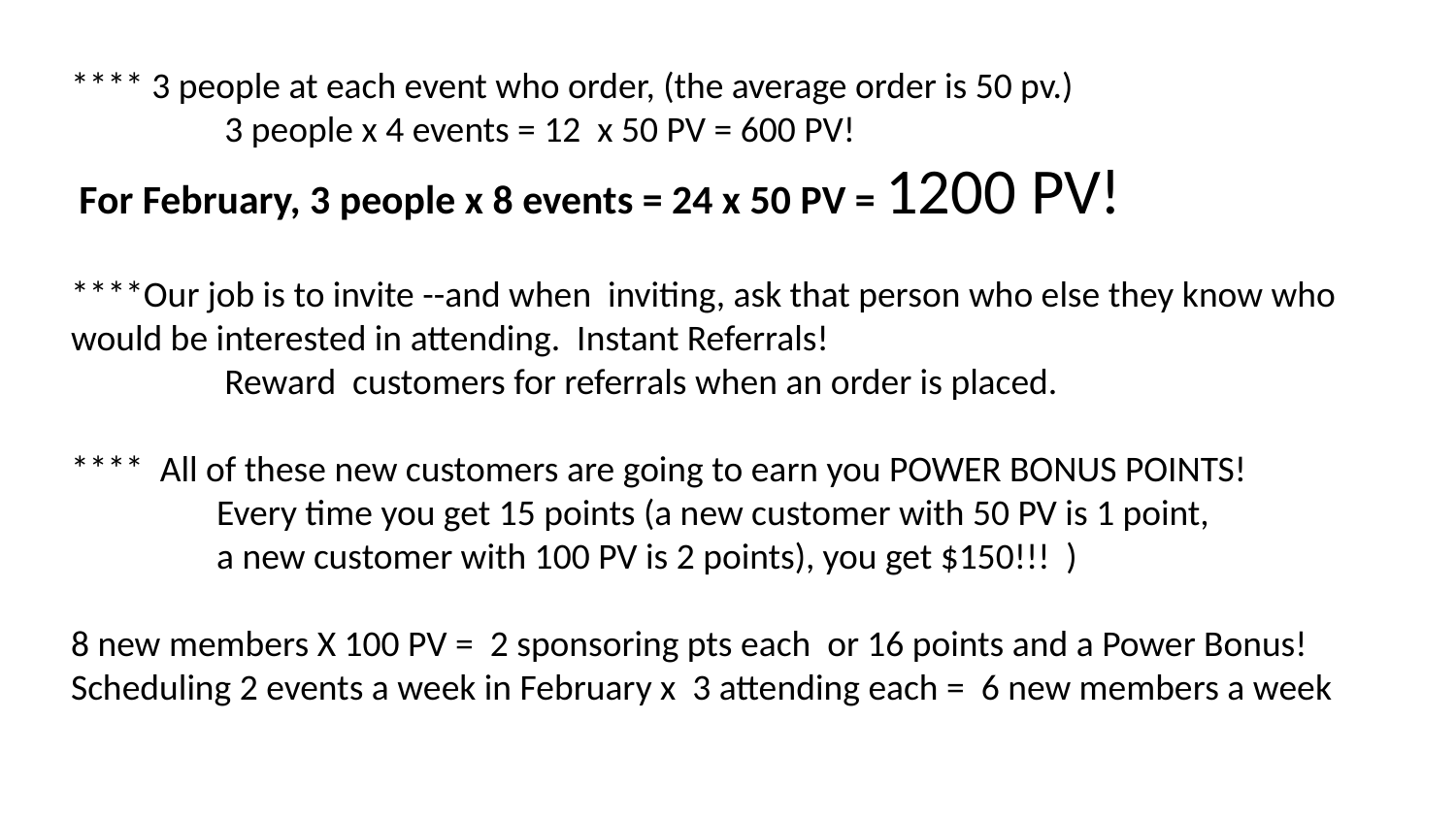

**** 3 people at each event who order, (the average order is 50 pv.)
  	 3 people x 4 events = 12  x 50 PV = 600 PV!
 For February, 3 people x 8 events = 24 x 50 PV = 1200 PV!

****Our job is to invite --and when  inviting, ask that person who else they know who would be interested in attending.  Instant Referrals!
	 Reward  customers for referrals when an order is placed.

****  All of these new customers are going to earn you POWER BONUS POINTS!
 	Every time you get 15 points (a new customer with 50 PV is 1 point,
 	a new customer with 100 PV is 2 points), you get $150!!!  )

8 new members X 100 PV =  2 sponsoring pts each  or 16 points and a Power Bonus!
Scheduling 2 events a week in February x  3 attending each =  6 new members a week